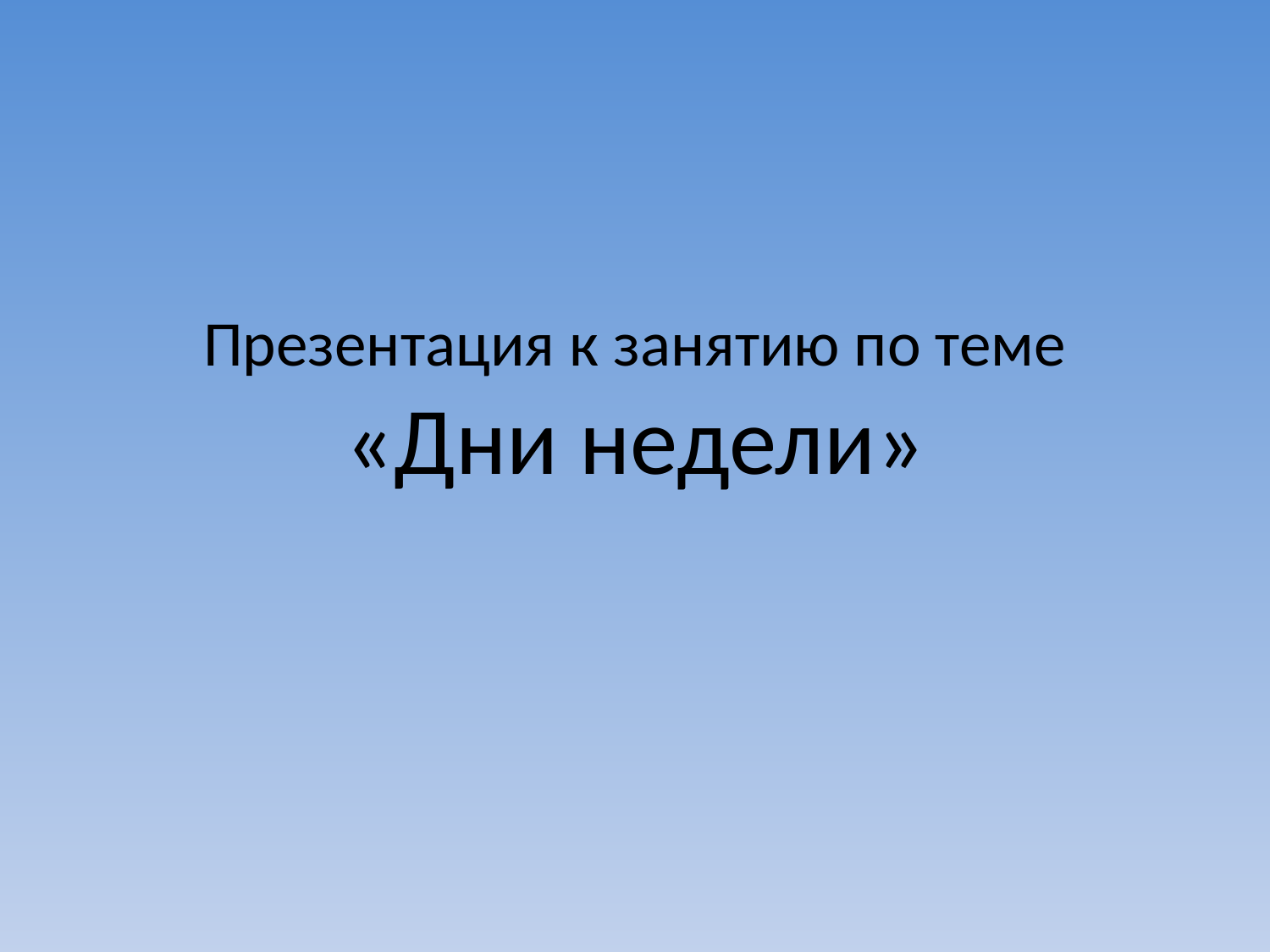

# Презентация к занятию по теме «Дни недели»